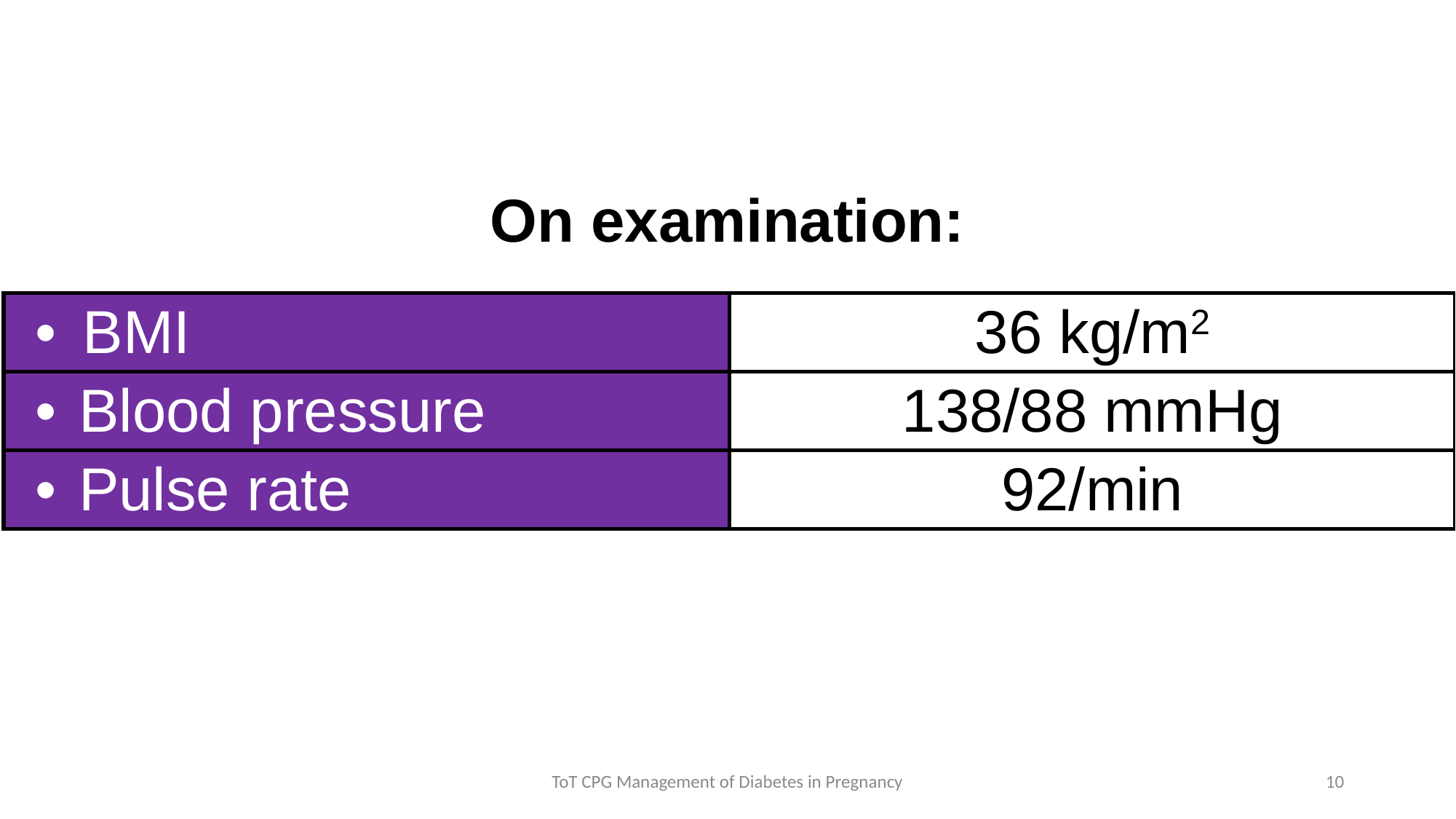

On examination:
| BMI | 36 kg/m2 |
| --- | --- |
| Blood pressure | 138/88 mmHg |
| Pulse rate | 92/min |
ToT CPG Management of Diabetes in Pregnancy
10